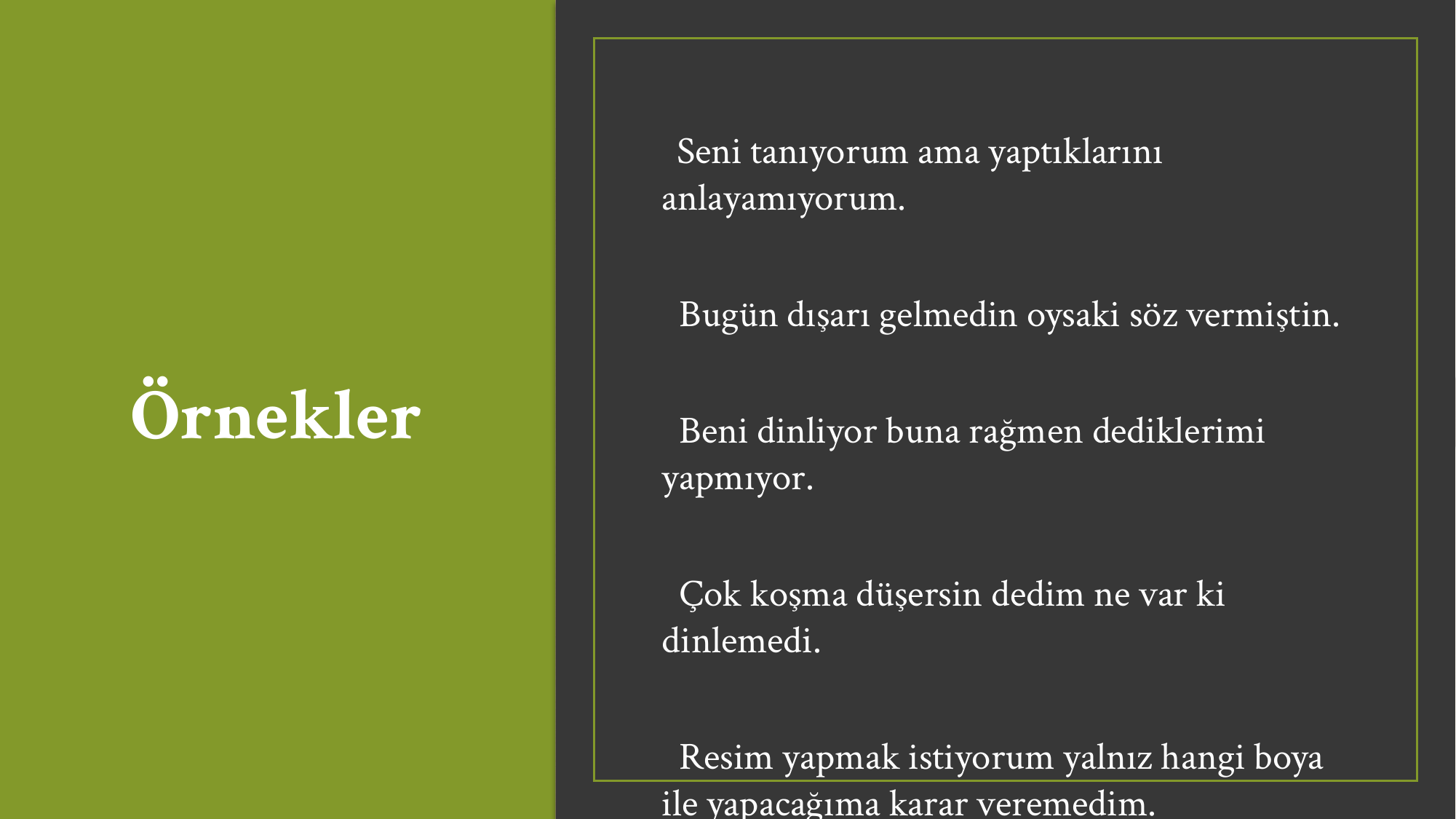

Seni tanıyorum ama yaptıklarını anlayamıyorum.

  Bugün dışarı gelmedin oysaki söz vermiştin.

  Beni dinliyor buna rağmen dediklerimi yapmıyor.

  Çok koşma düşersin dedim ne var ki dinlemedi.

  Resim yapmak istiyorum yalnız hangi boya ile yapacağıma karar veremedim.

# Örnekler